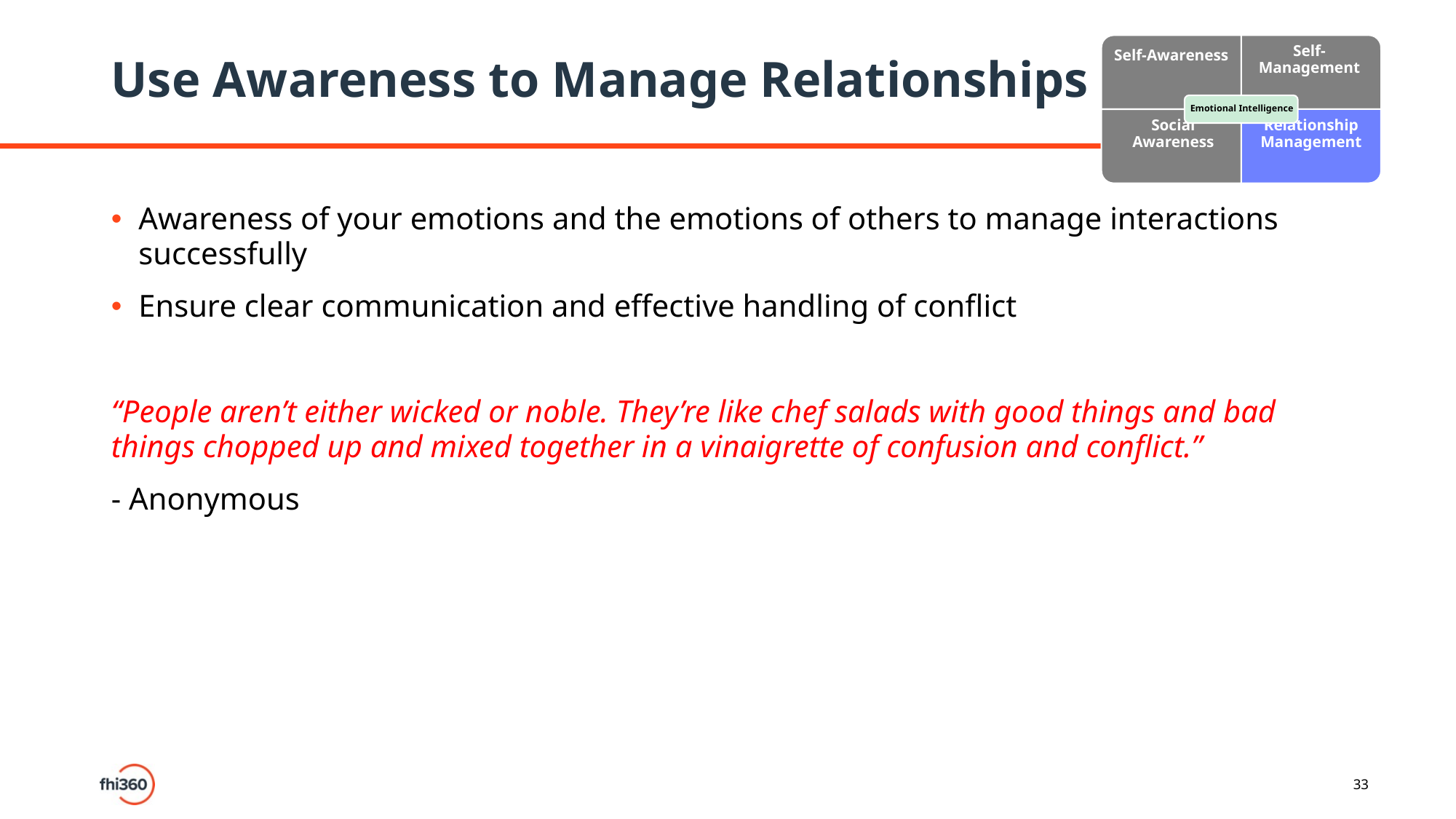

# Use Awareness to Manage Relationships
Self-Awareness
Self-Management
Social Awareness
Relationship Management
Emotional Intelligence
Awareness of your emotions and the emotions of others to manage interactions successfully
Ensure clear communication and effective handling of conflict

“People aren’t either wicked or noble. They’re like chef salads with good things and bad things chopped up and mixed together in a vinaigrette of confusion and conflict.”
- Anonymous